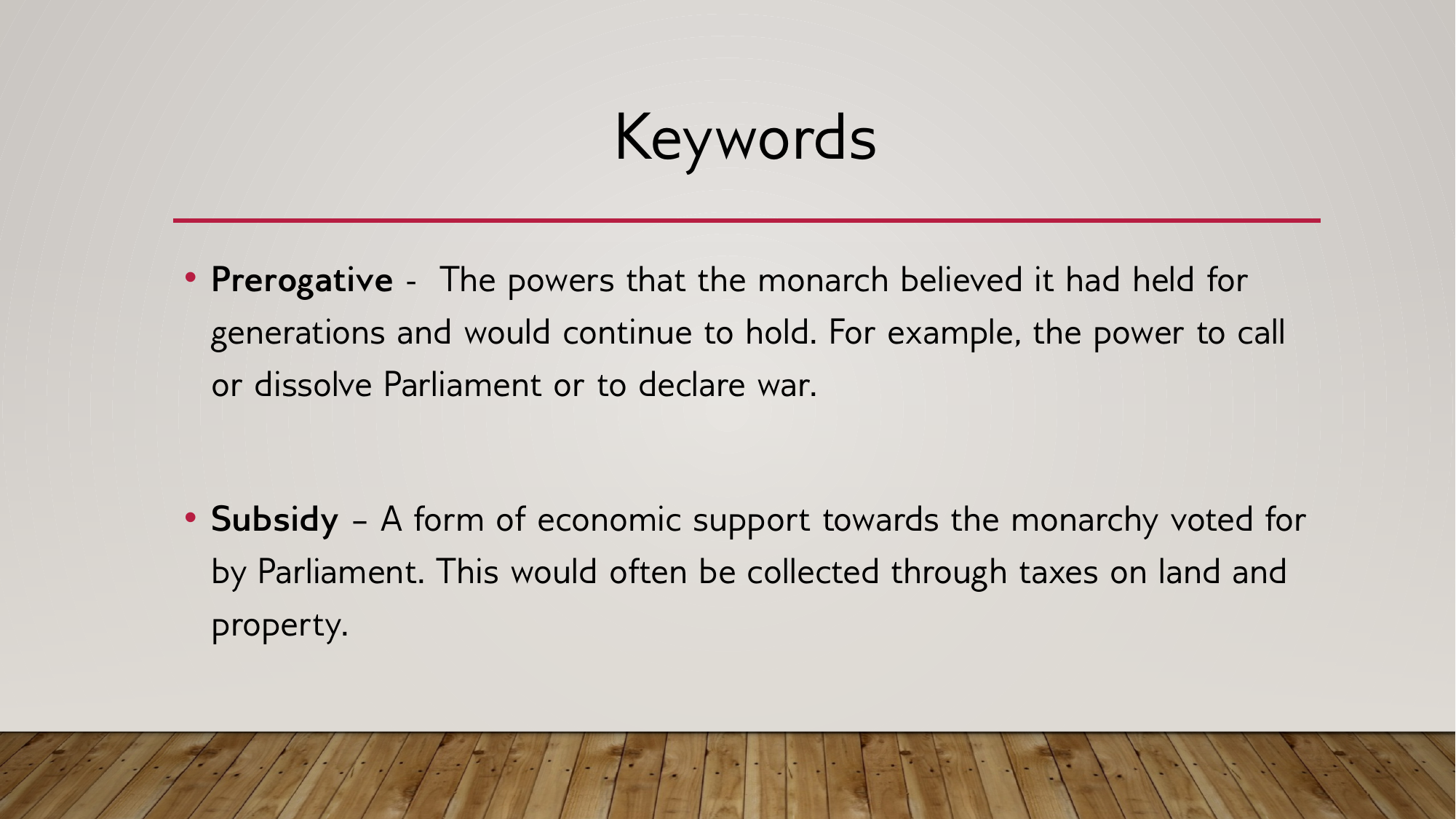

# Keywords
Prerogative -  The powers that the monarch believed it had held for generations and would continue to hold. For example, the power to call or dissolve Parliament or to declare war.

Subsidy – A form of economic support towards the monarchy voted for by Parliament. This would often be collected through taxes on land and property.